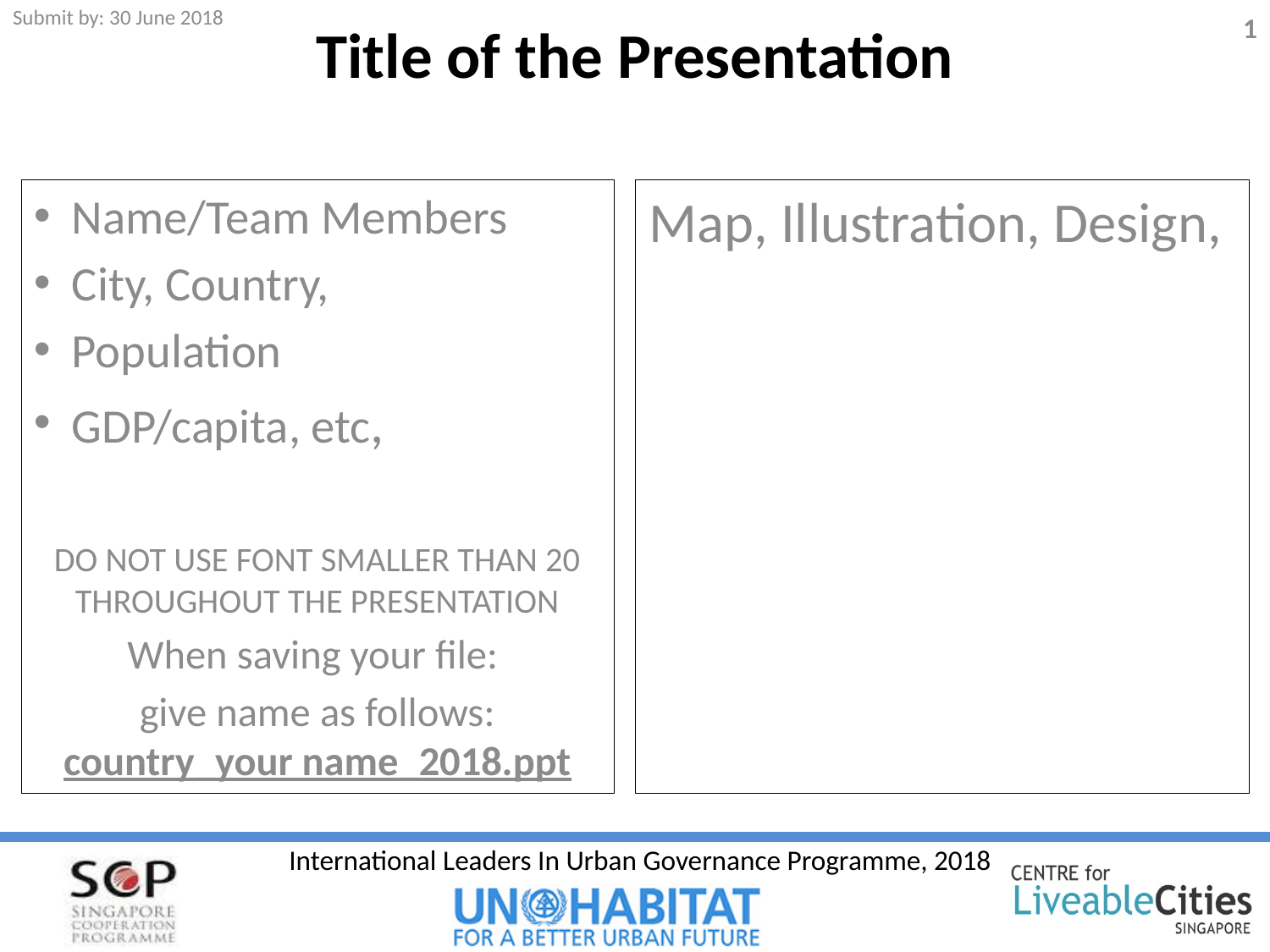

# Title of the Presentation
Submit by: 30 June 2018
1
Name/Team Members
City, Country,
Population
GDP/capita, etc,

DO NOT USE FONT SMALLER THAN 20 THROUGHOUT THE PRESENTATION
When saving your file:
give name as follows: country_your name_2018.ppt
Map, Illustration, Design,